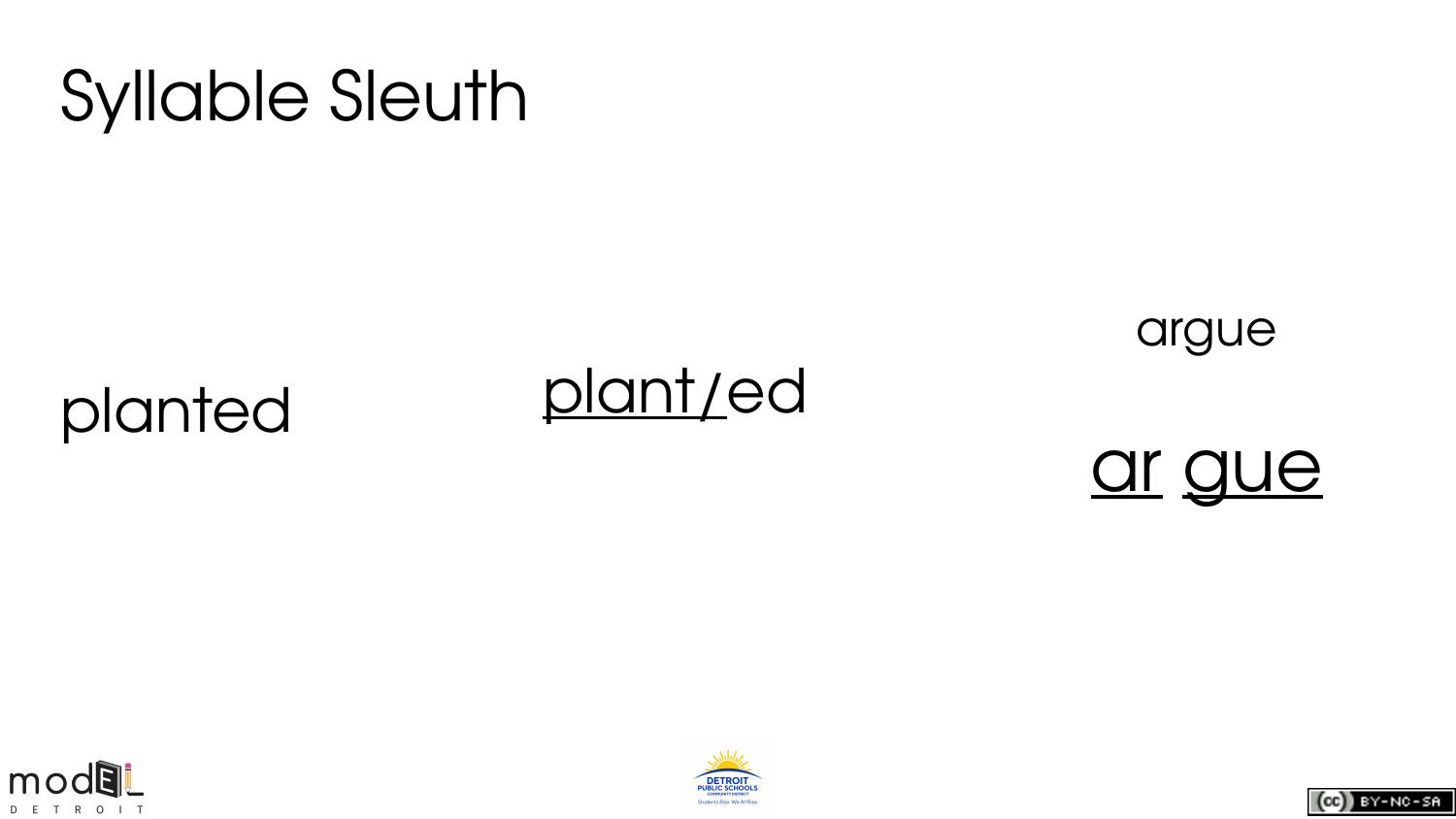

# Syllable Sleuth

planted

argue

ar gue

plant/ed